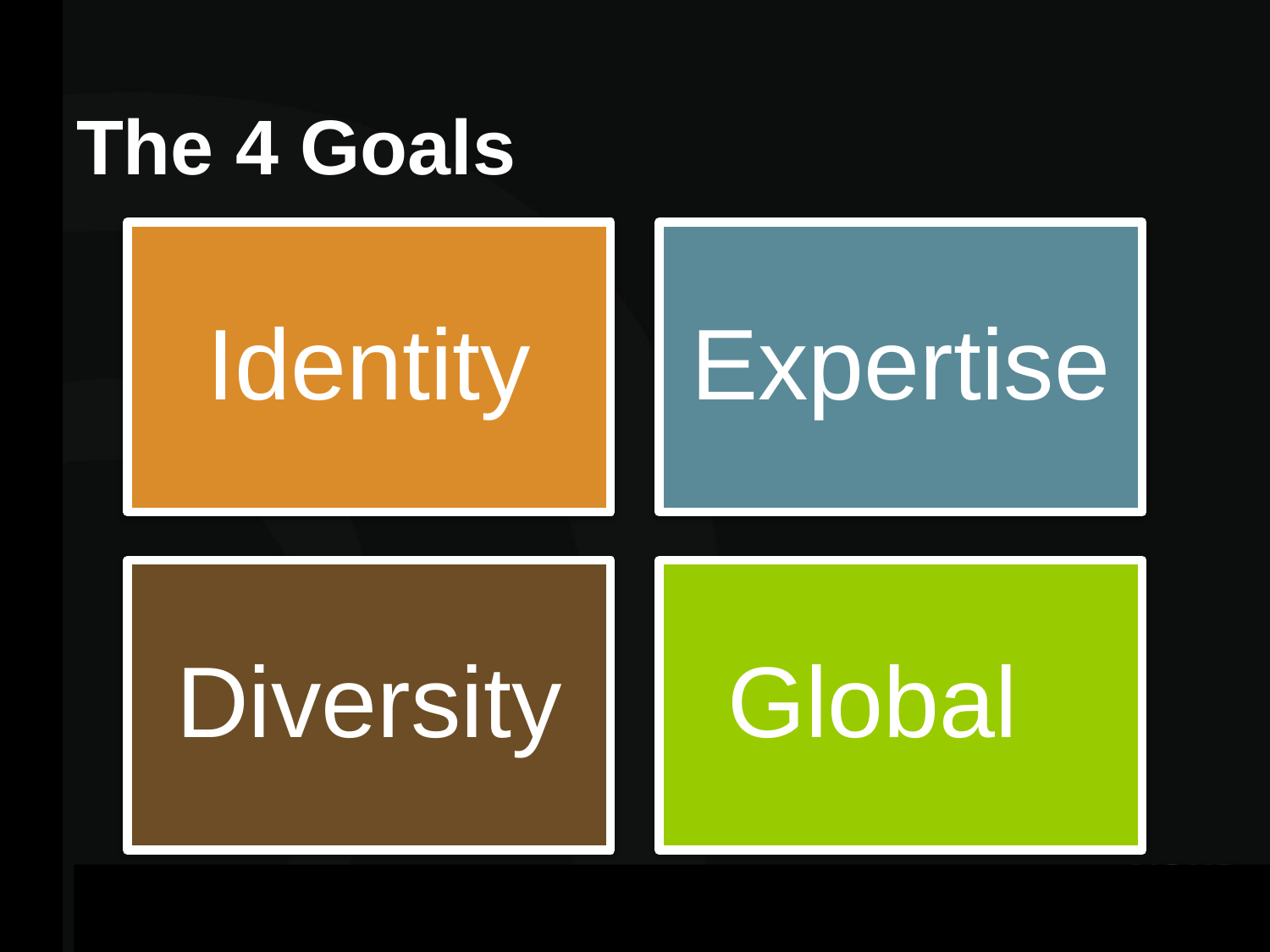

# The 4 Goals
Identity
Expertise
Diversity
Global

© your company name. All rights reserved.
Title of your presentation